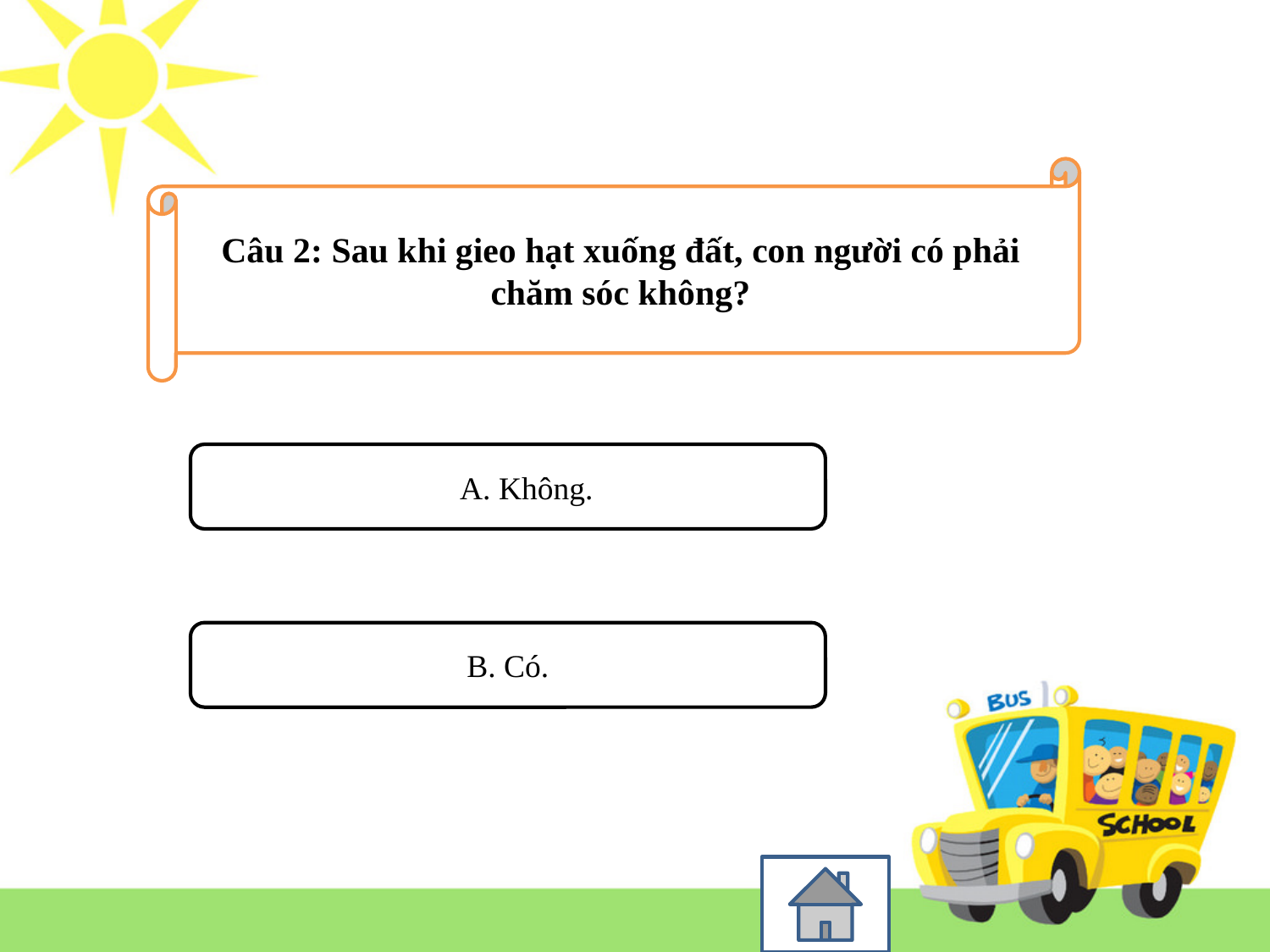

Câu 2: Sau khi gieo hạt xuống đất, con người có phải chăm sóc không?
AaA. Không.
B. Có.